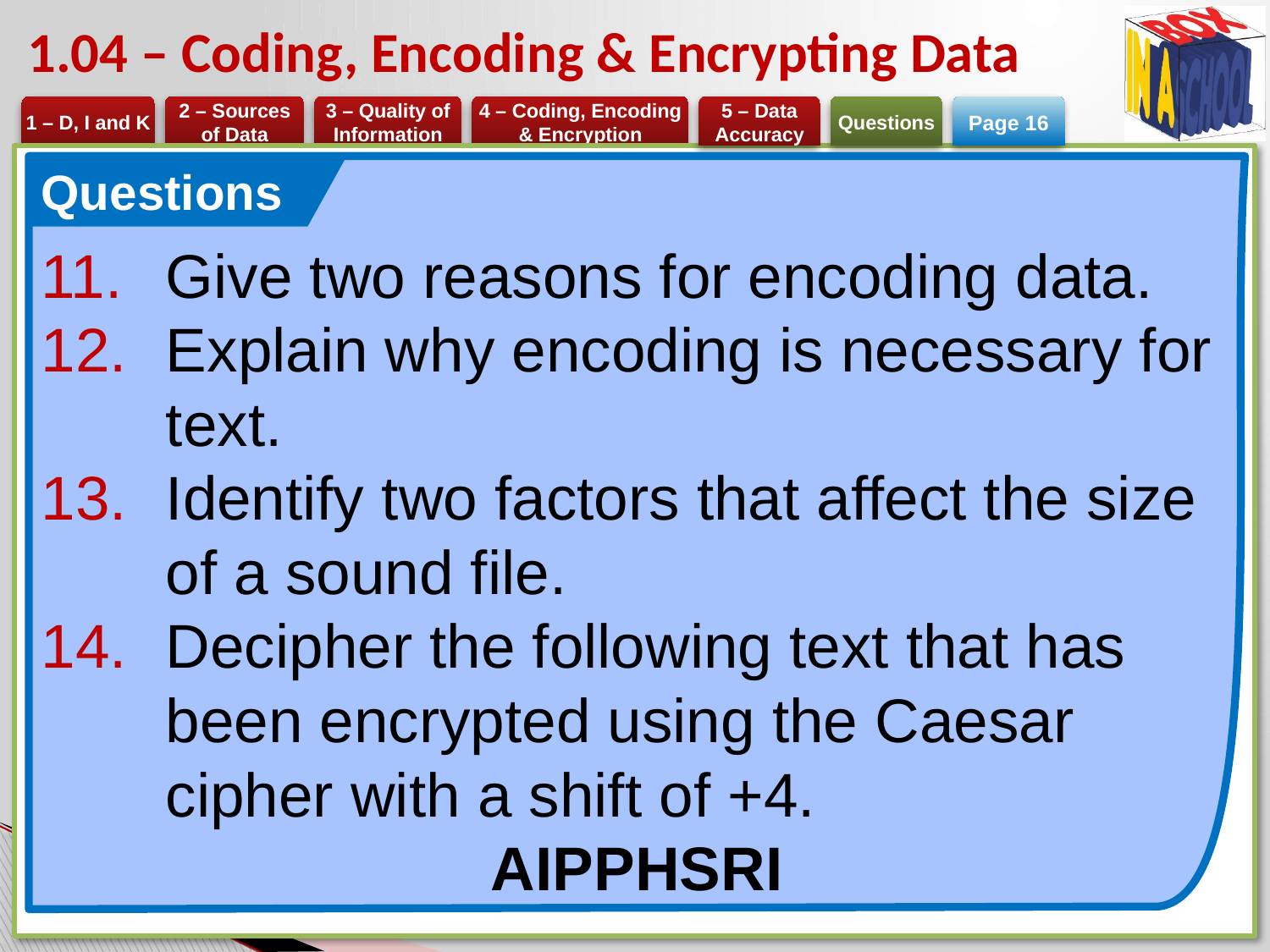

# 1.04 – Coding, Encoding & Encrypting Data
Page 16
Questions

Give two reasons for encoding data.
Explain why encoding is necessary for text.
Identify two factors that affect the size of a sound file.
Decipher the following text that has been encrypted using the Caesar cipher with a shift of +4.
AIPPHSRI